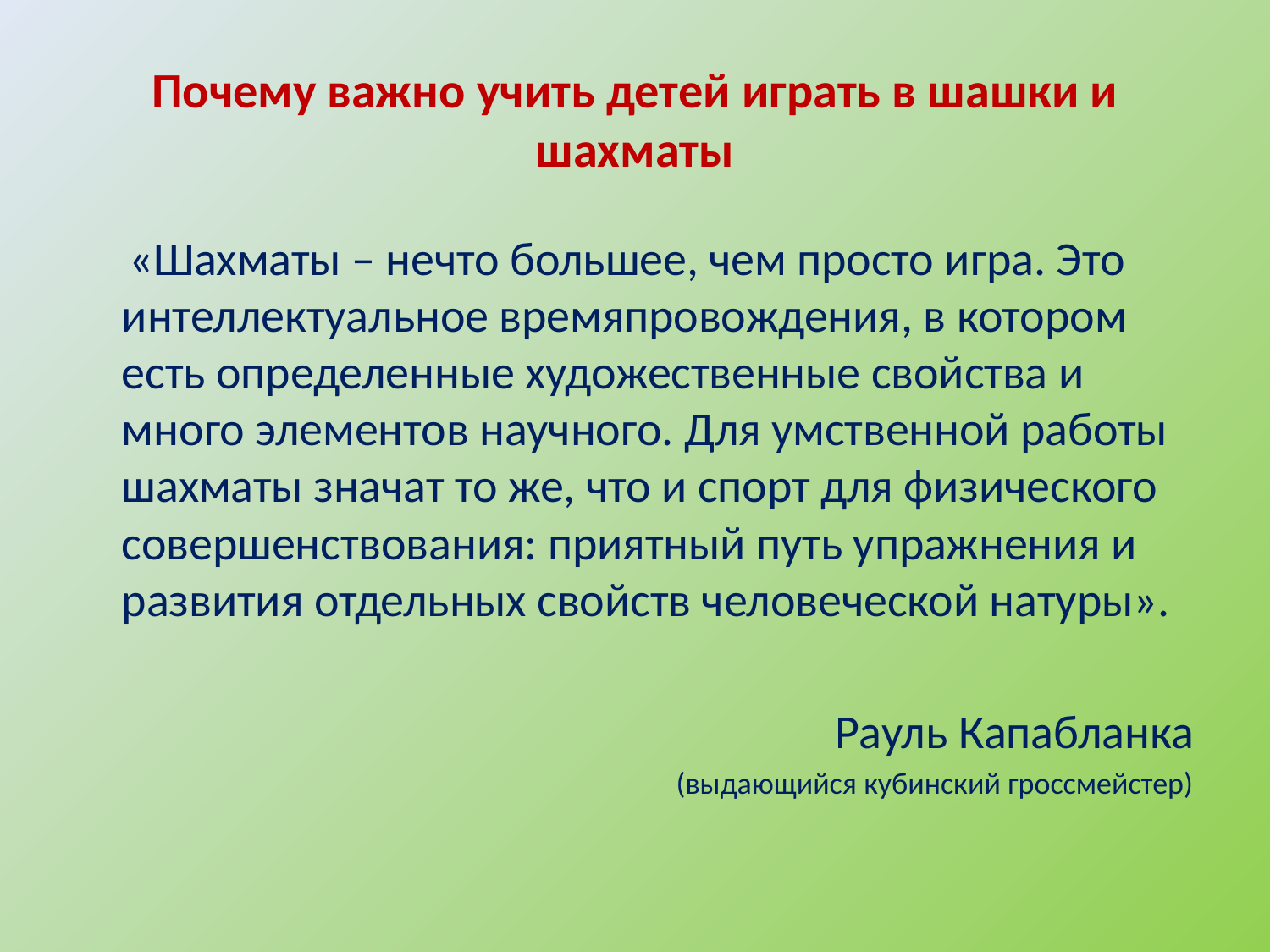

# Почему важно учить детей играть в шашки и шахматы
     «Шахматы – нечто большее, чем просто игра. Это интеллектуальное времяпровождения, в котором есть определенные художественные свойства и много элементов научного. Для умственной работы шахматы значат то же, что и спорт для физического совершенствования: приятный путь упражнения и развития отдельных свойств человеческой натуры».

Рауль Капабланка
(выдающийся кубинский гроссмейстер)